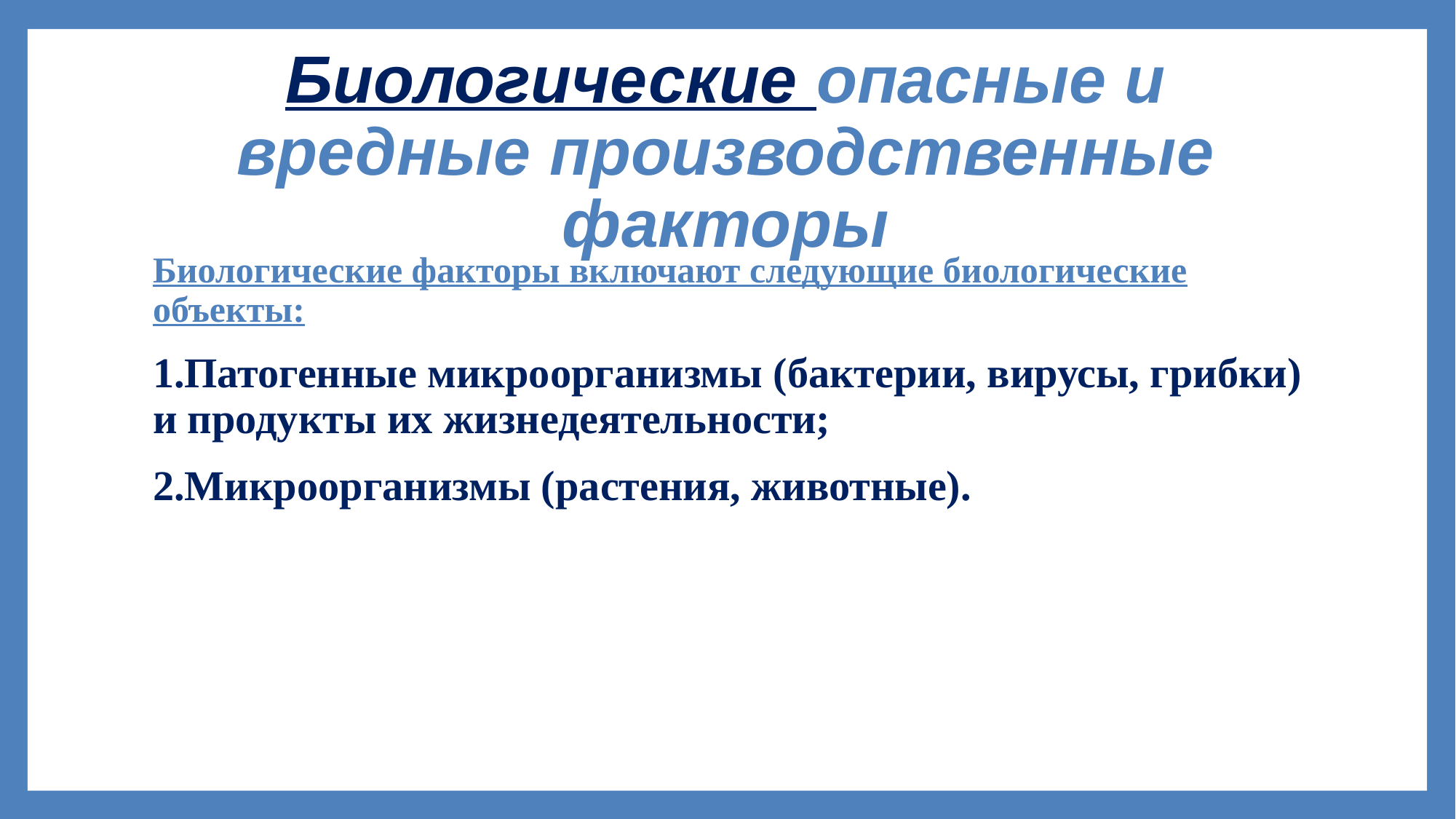

# Биологические опасные и вредные производственные факторы
Биологические факторы включают следующие биологические объекты:
1.Патогенные микроорганизмы (бактерии, вирусы, грибки) и продукты их жизнедеятельности;
2.Микроорганизмы (растения, животные).